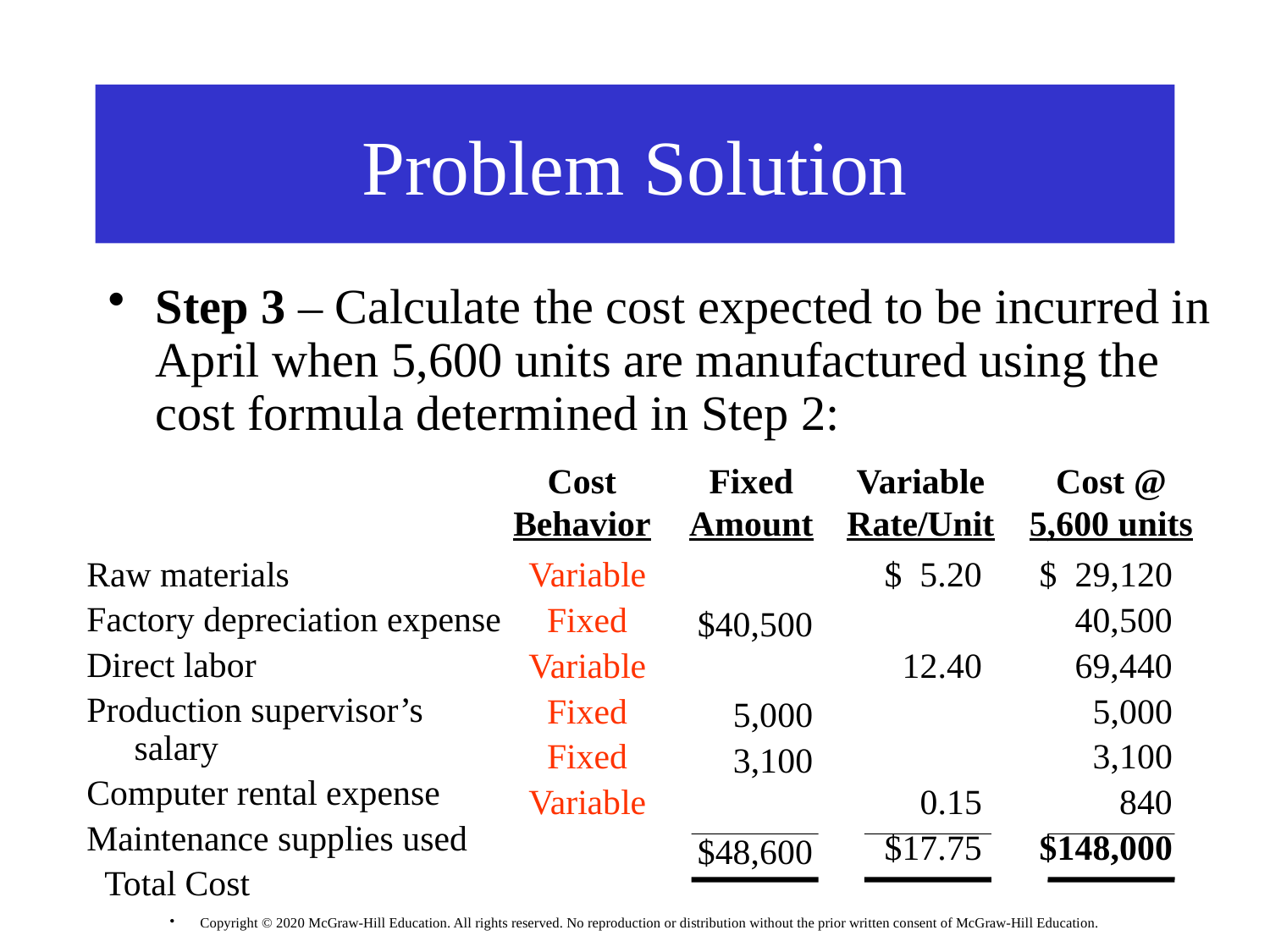

# Problem Solution
Step 3 – Calculate the cost expected to be incurred in April when 5,600 units are manufactured using the cost formula determined in Step 2:
Cost Behavior
Fixed Amount
Variable Rate/Unit
Cost @ 5,600 units
Raw materials
Factory depreciation expense
Direct labor
Production supervisor’s salary
Computer rental expense
Maintenance supplies used
  Total Cost
Variable
Fixed
Variable
Fixed
Fixed
Variable

$40,500

5,000
3,100

$48,600
$  5.20

12.40

0.15
$17.75
$  29,120
40,500
69,440
5,000
3,100
840
$148,000